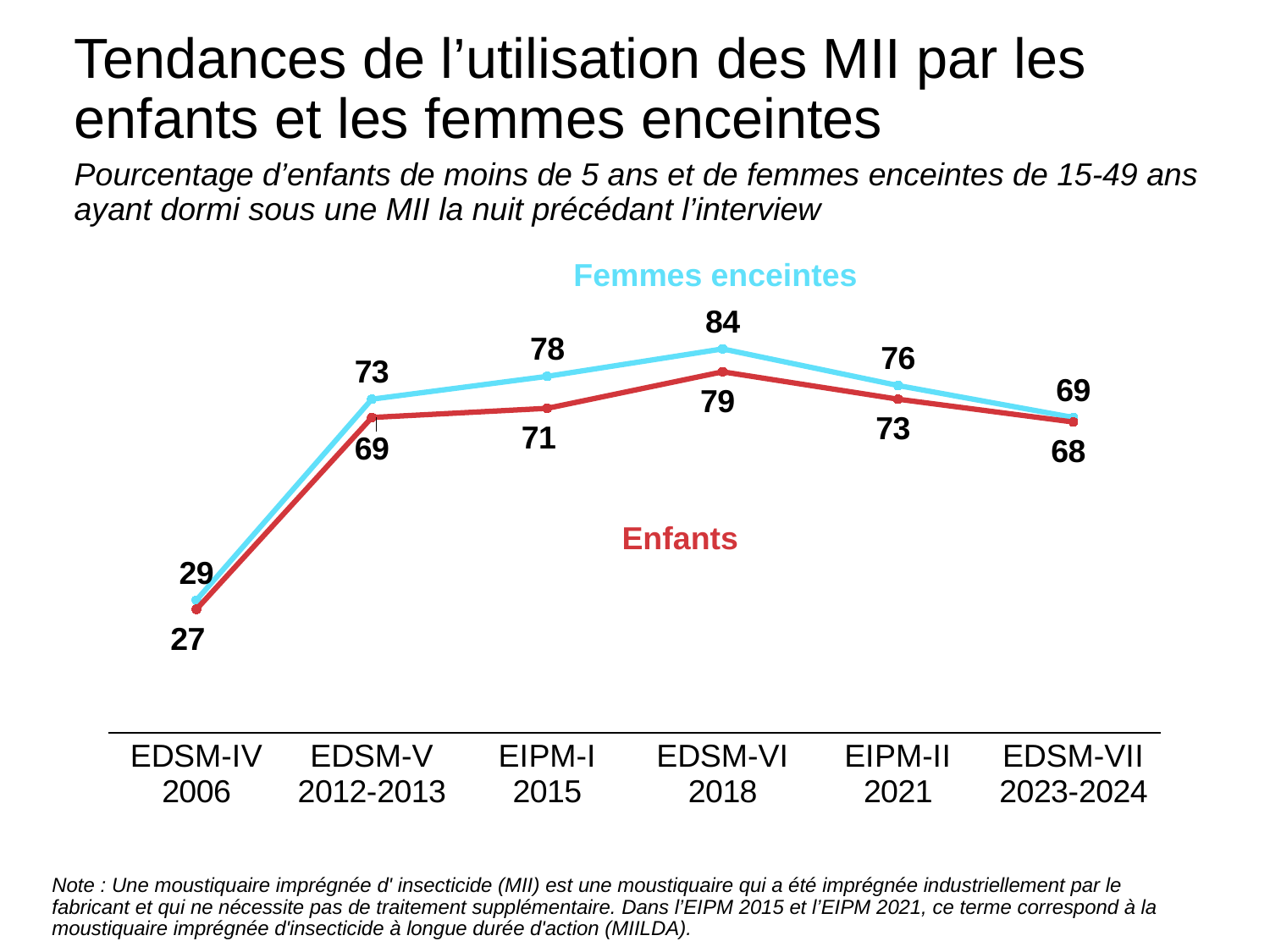

# Tendances de l’utilisation des MII par les enfants et les femmes enceintes
Pourcentage d’enfants de moins de 5 ans et de femmes enceintes de 15-49 ans ayant dormi sous une MII la nuit précédant l’interview

### Chart

| Category | Femmes | Enfants |
|---|---|---|
| EDSM-IV
2006 | 29.0 | 27.0 |
| EDSM-V
2012-2013 | 73.0 | 69.0 |
| EIPM-I
2015 | 78.0 | 71.0 |
| EDSM-VI
2018 | 84.0 | 79.0 |
| EIPM-II
2021 | 76.0 | 73.0 |
| EDSM-VII
2023-2024 | 69.0 | 68.0 |
Femmes enceintes
Enfants
Note : Une moustiquaire imprégnée d' insecticide (MII) est une moustiquaire qui a été imprégnée industriellement par le fabricant et qui ne nécessite pas de traitement supplémentaire. Dans l’EIPM 2015 et l’EIPM 2021, ce terme correspond à la moustiquaire imprégnée d'insecticide à longue durée d'action (MIILDA).